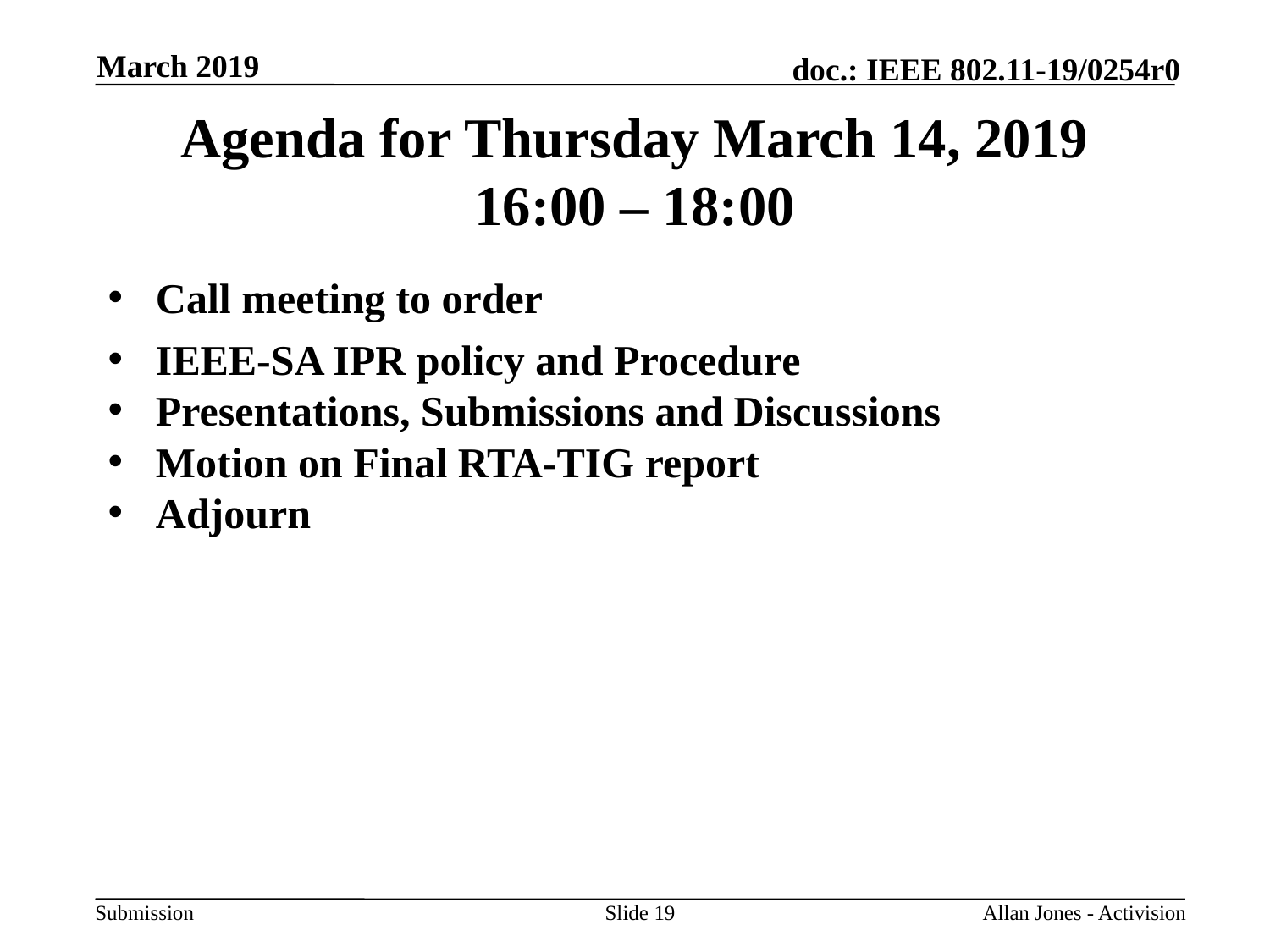

March 2019
# Agenda for Thursday March 14, 2019 16:00 – 18:00
Call meeting to order
IEEE-SA IPR policy and Procedure
Presentations, Submissions and Discussions
Motion on Final RTA-TIG report
Adjourn

Slide 19
Allan Jones - Activision